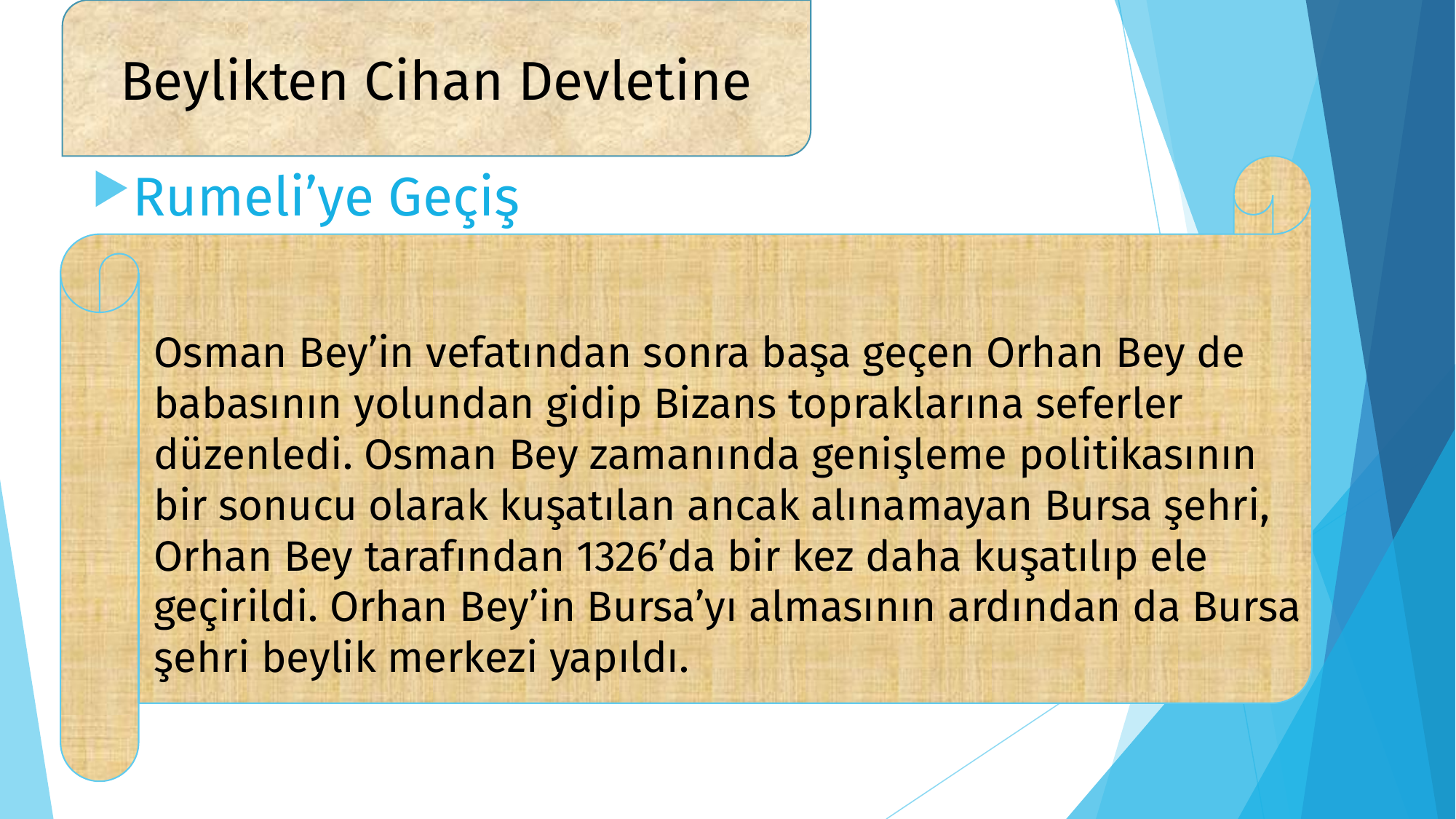

Beylikten Cihan Devletine

Rumeli’ye Geçiş
Osman Bey’in vefatından sonra başa geçen Orhan Bey de babasının yolundan gidip Bizans topraklarına seferler düzenledi. Osman Bey zamanında genişleme politikasının bir sonucu olarak kuşatılan ancak alınamayan Bursa şehri, Orhan Bey tarafından 1326’da bir kez daha kuşatılıp ele geçirildi. Orhan Bey’in Bursa’yı almasının ardından da Bursa şehri beylik merkezi yapıldı.